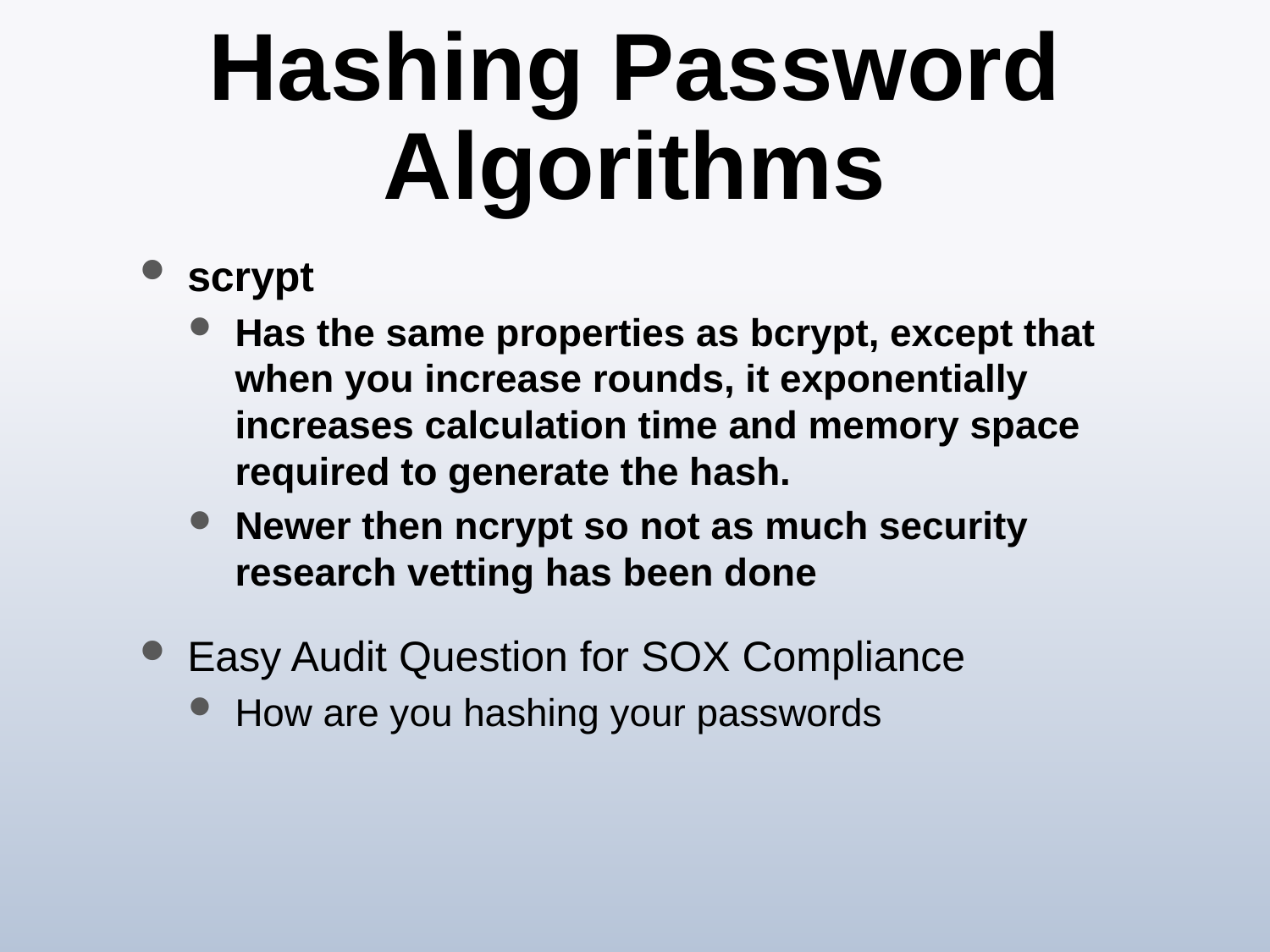

# Hashing Password Algorithms
scrypt
Has the same properties as bcrypt, except that when you increase rounds, it exponentially increases calculation time and memory space required to generate the hash.
Newer then ncrypt so not as much security research vetting has been done
Easy Audit Question for SOX Compliance
How are you hashing your passwords